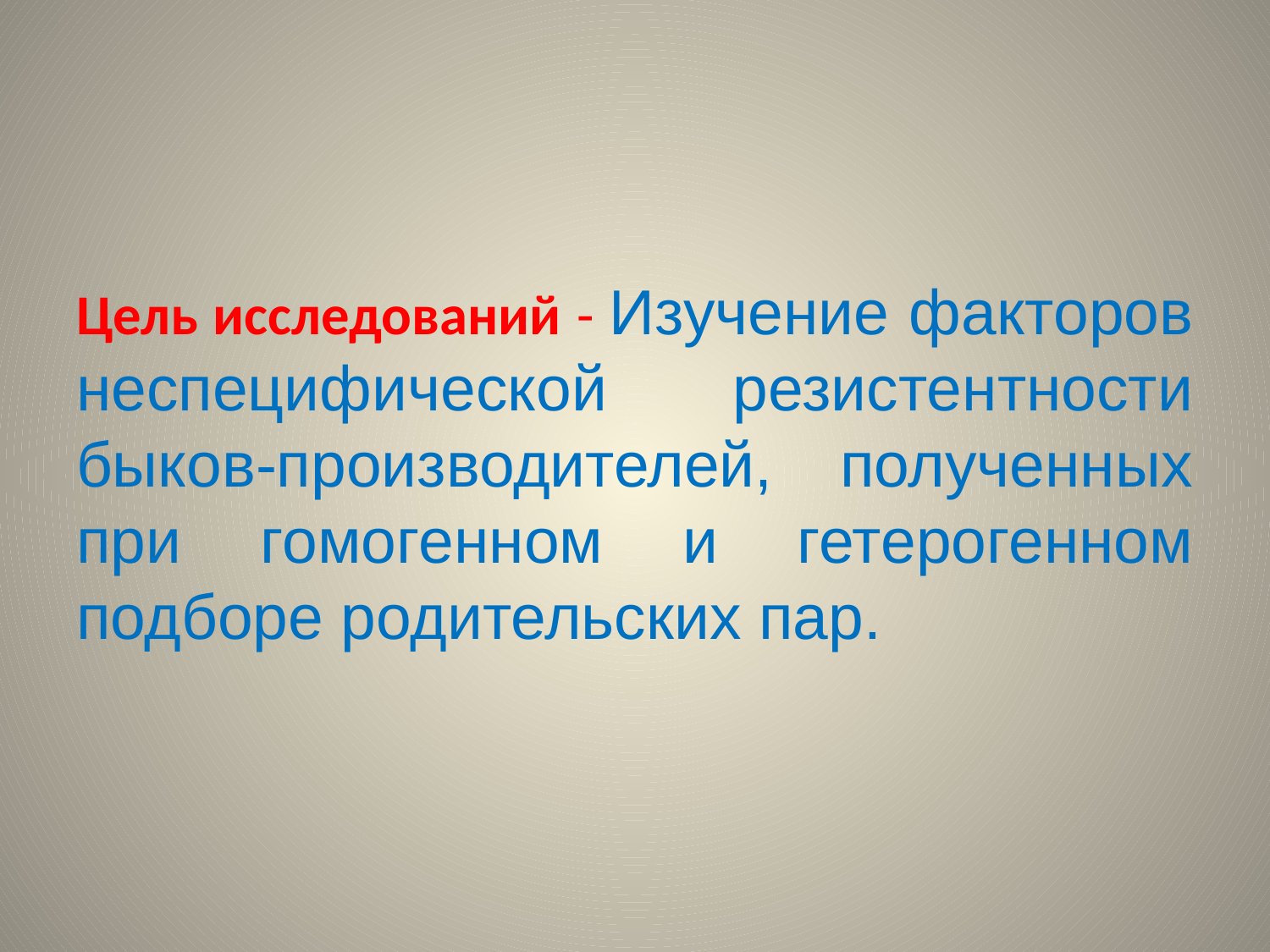

# Цель исследований - Изучение факторов неспецифической резистентности быков-производителей, полученных при гомогенном и гетерогенном подборе родительских пар.